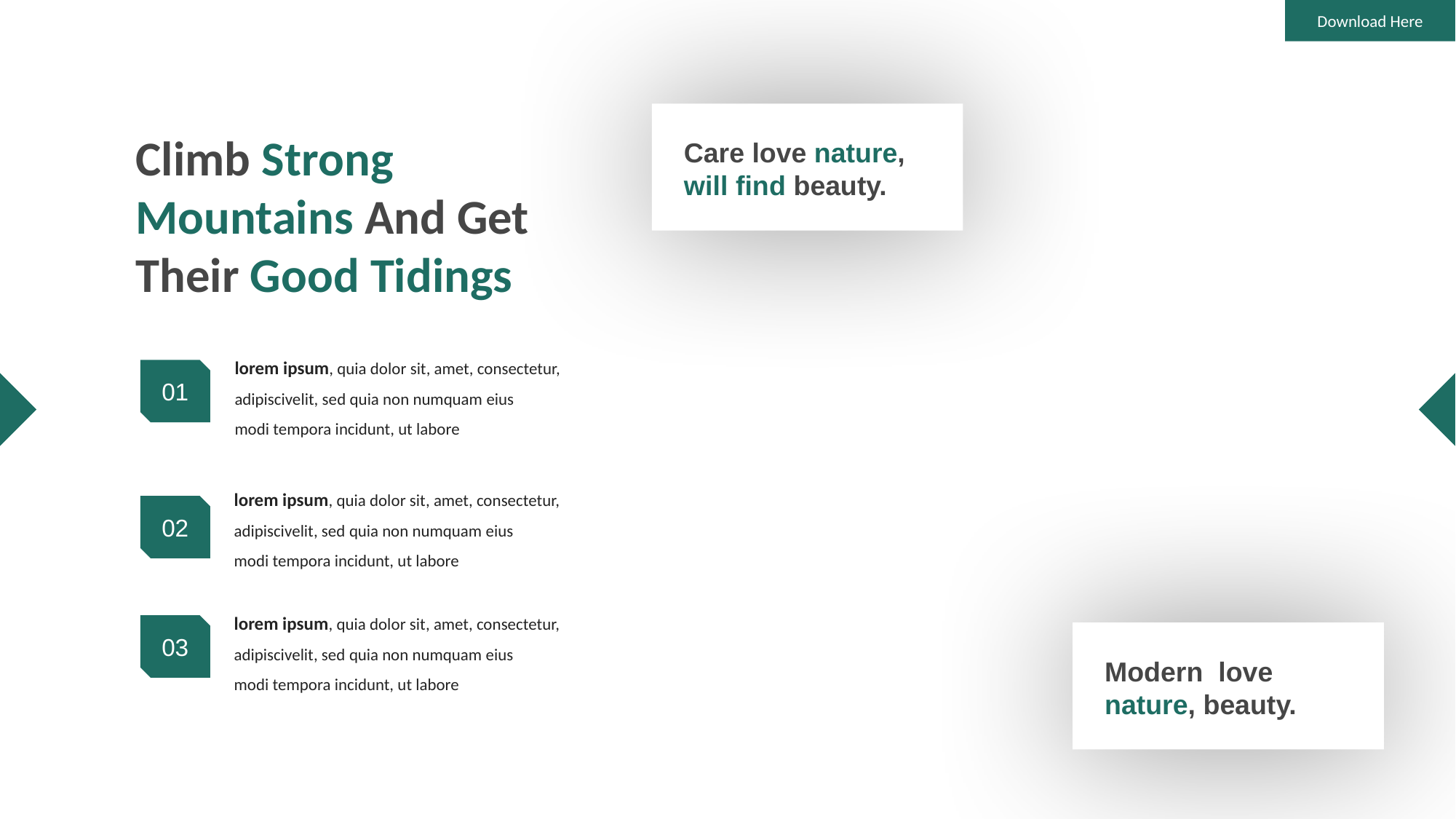

Download Here

Care love nature, will find beauty.
Climb Strong Mountains And Get Their Good Tidings

lorem ipsum, quia dolor sit, amet, consectetur, adipiscivelit, sed quia non numquam eius modi tempora incidunt, ut labore
01

lorem ipsum, quia dolor sit, amet, consectetur, adipiscivelit, sed quia non numquam eius modi tempora incidunt, ut labore
02
lorem ipsum, quia dolor sit, amet, consectetur, adipiscivelit, sed quia non numquam eius modi tempora incidunt, ut labore
03

Modern  love nature, beauty.